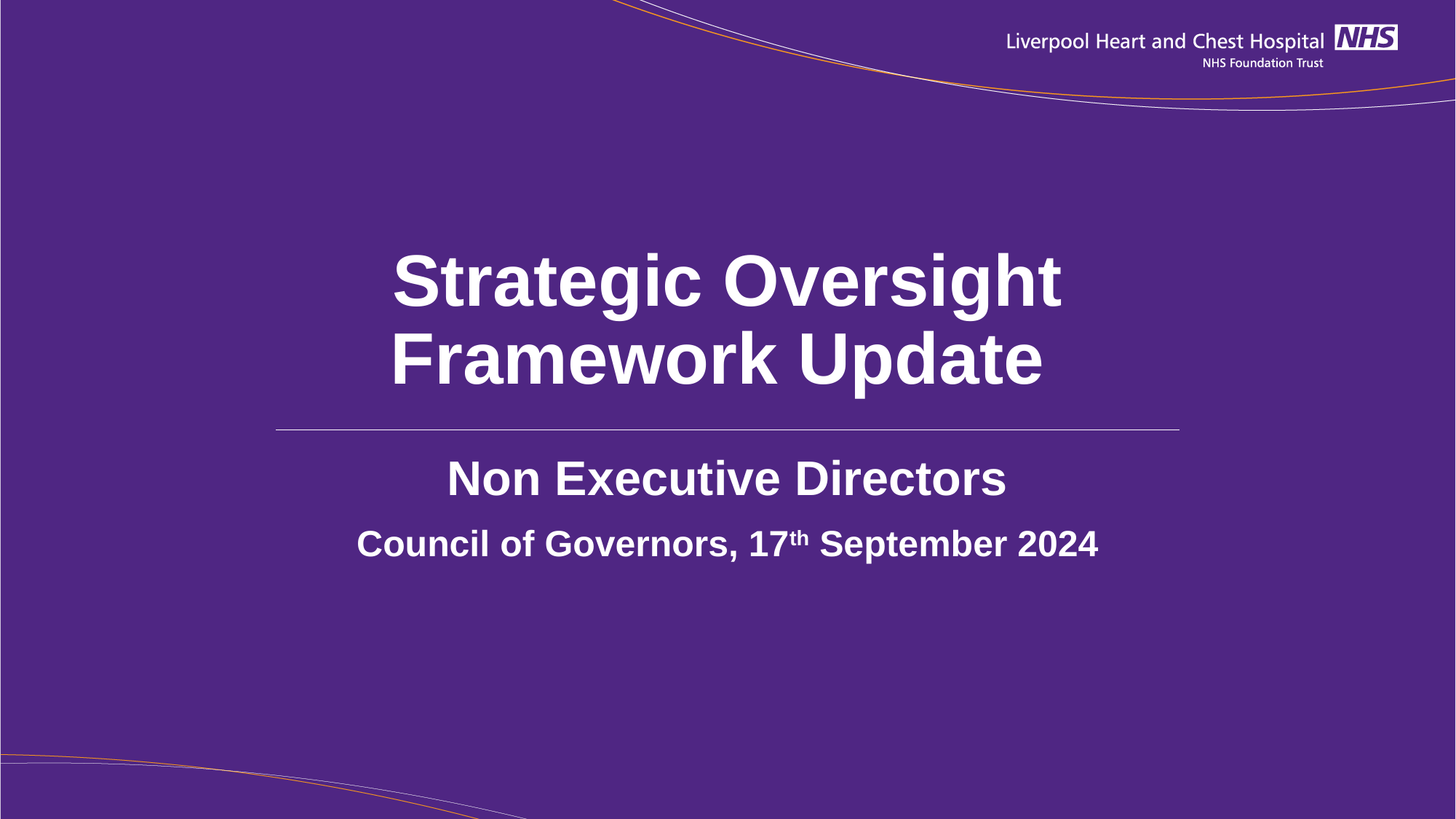

# Strategic Oversight Framework Update

Non Executive Directors
Council of Governors, 17th September 2024